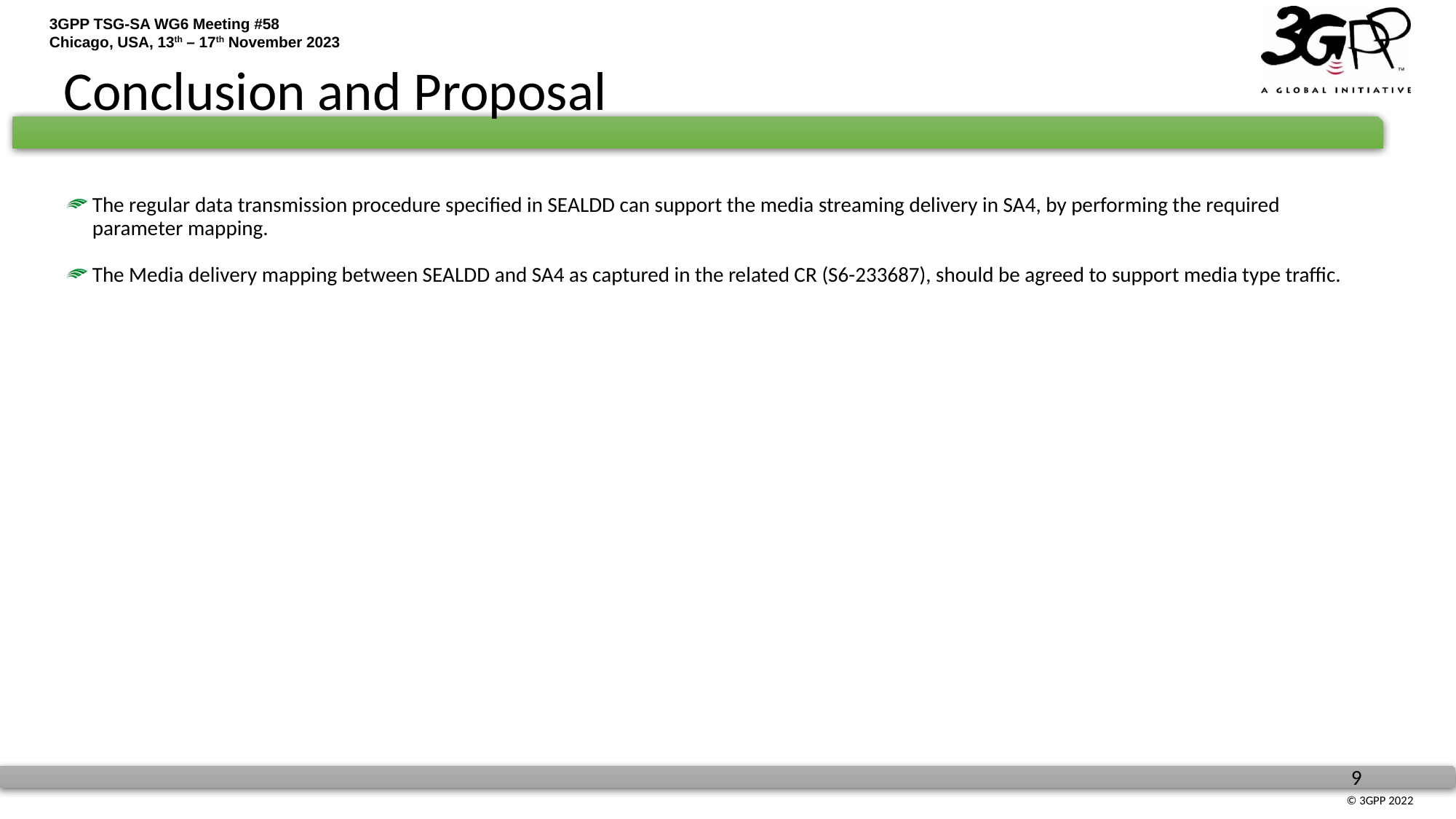

# Conclusion and Proposal
The regular data transmission procedure specified in SEALDD can support the media streaming delivery in SA4, by performing the required parameter mapping.
The Media delivery mapping between SEALDD and SA4 as captured in the related CR (S6-233687), should be agreed to support media type traffic.